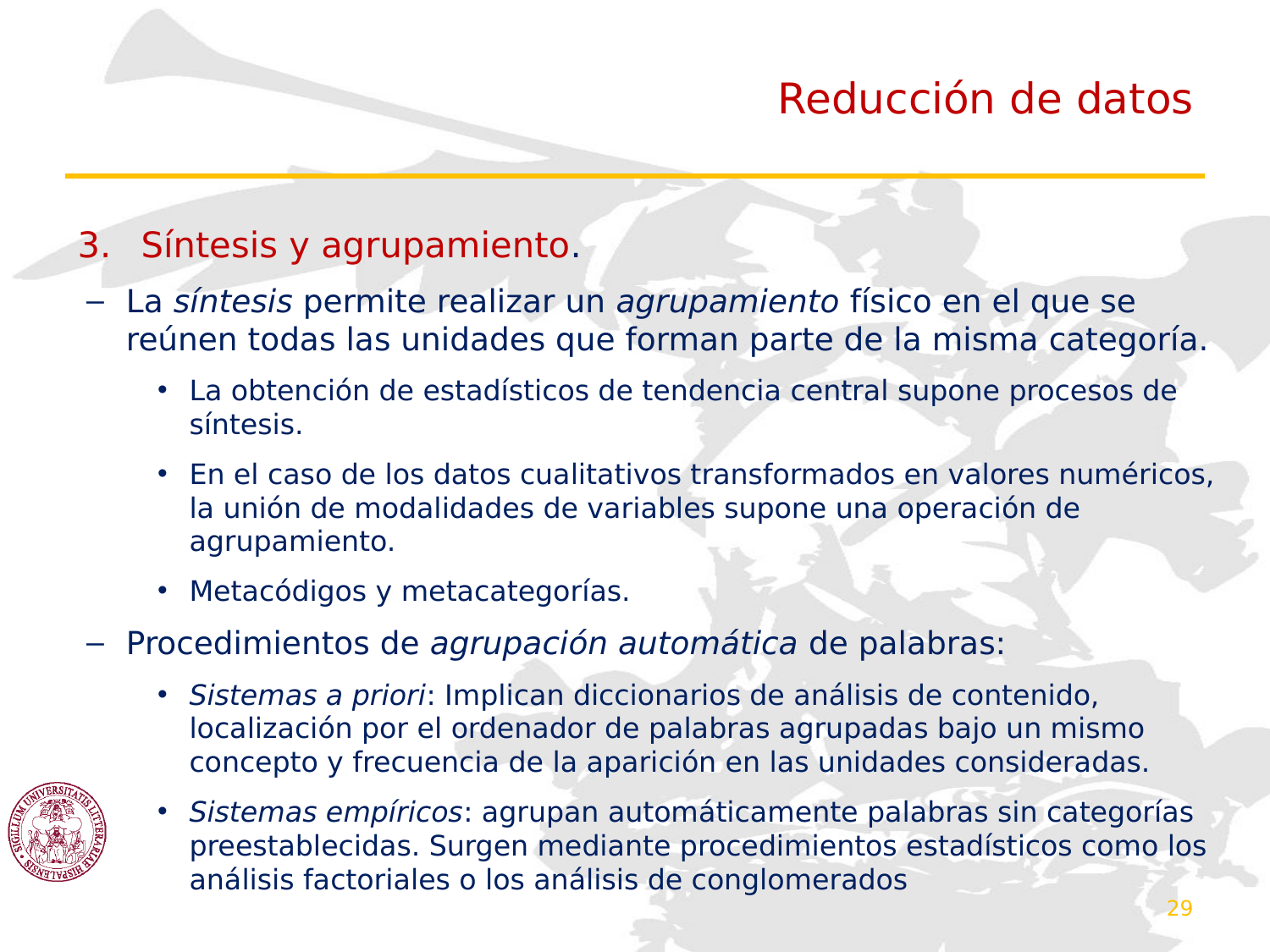

# Reducción de datos
Síntesis y agrupamiento.
La síntesis permite realizar un agrupamiento físico en el que se reúnen todas las unidades que forman parte de la misma categoría.
La obtención de estadísticos de tendencia central supone procesos de síntesis.
En el caso de los datos cualitativos transformados en valores numéricos, la unión de modalidades de variables supone una operación de agrupamiento.
Metacódigos y metacategorías.
Procedimientos de agrupación automática de palabras:
Sistemas a priori: Implican diccionarios de análisis de contenido,  localización por el ordenador de palabras agrupadas bajo un mismo concepto y frecuencia de la aparición en las unidades consideradas.
Sistemas empíricos: agrupan automáticamente palabras sin categorías preestablecidas. Surgen mediante procedimientos estadísticos como los análisis factoriales o los análisis de conglomerados

29